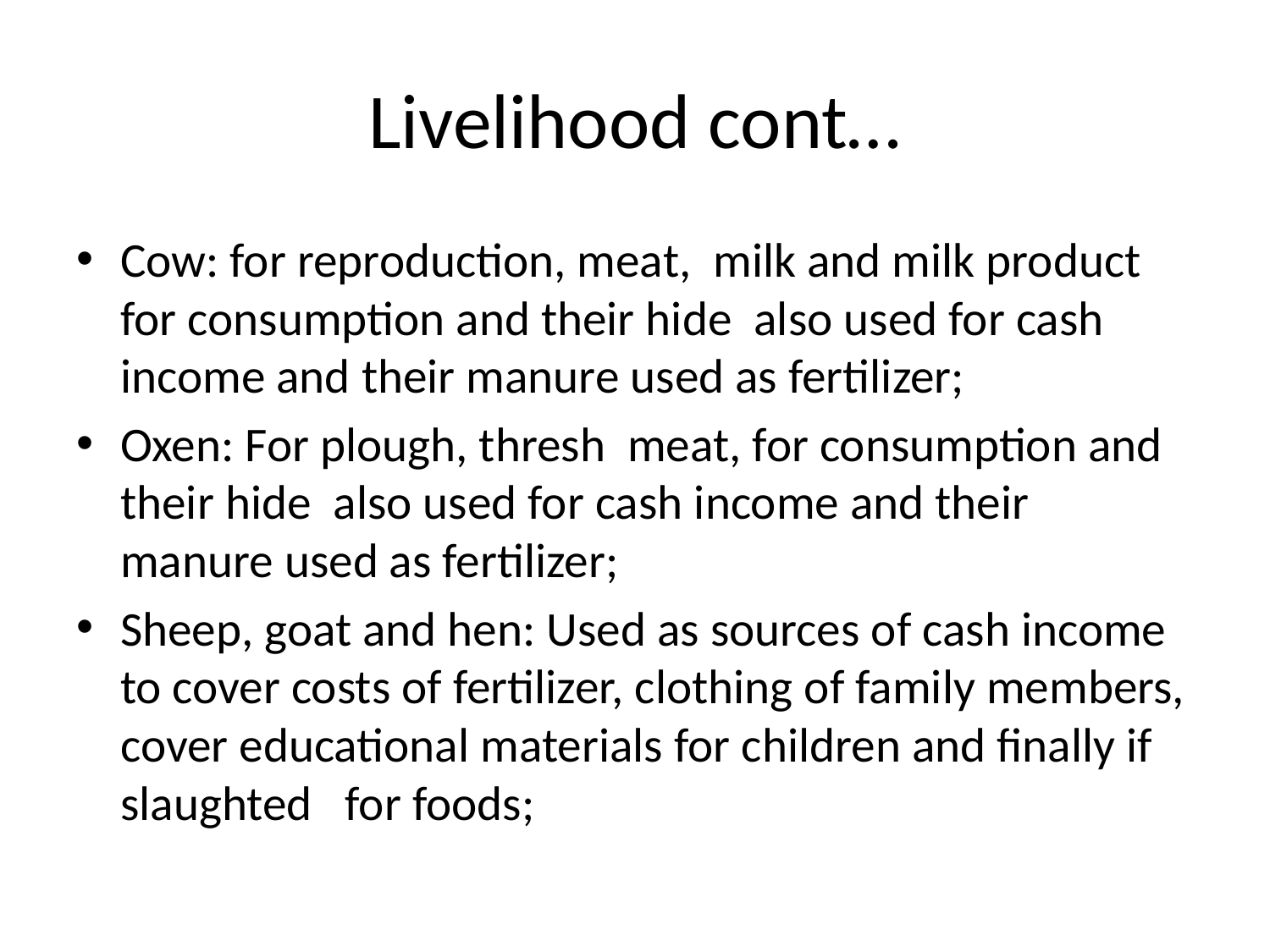

# Livelihood cont…
Cow: for reproduction, meat,  milk and milk product for consumption and their hide  also used for cash income and their manure used as fertilizer;
Oxen: For plough, thresh  meat, for consumption and their hide  also used for cash income and their manure used as fertilizer;
Sheep, goat and hen: Used as sources of cash income to cover costs of fertilizer, clothing of family members, cover educational materials for children and finally if slaughted   for foods;